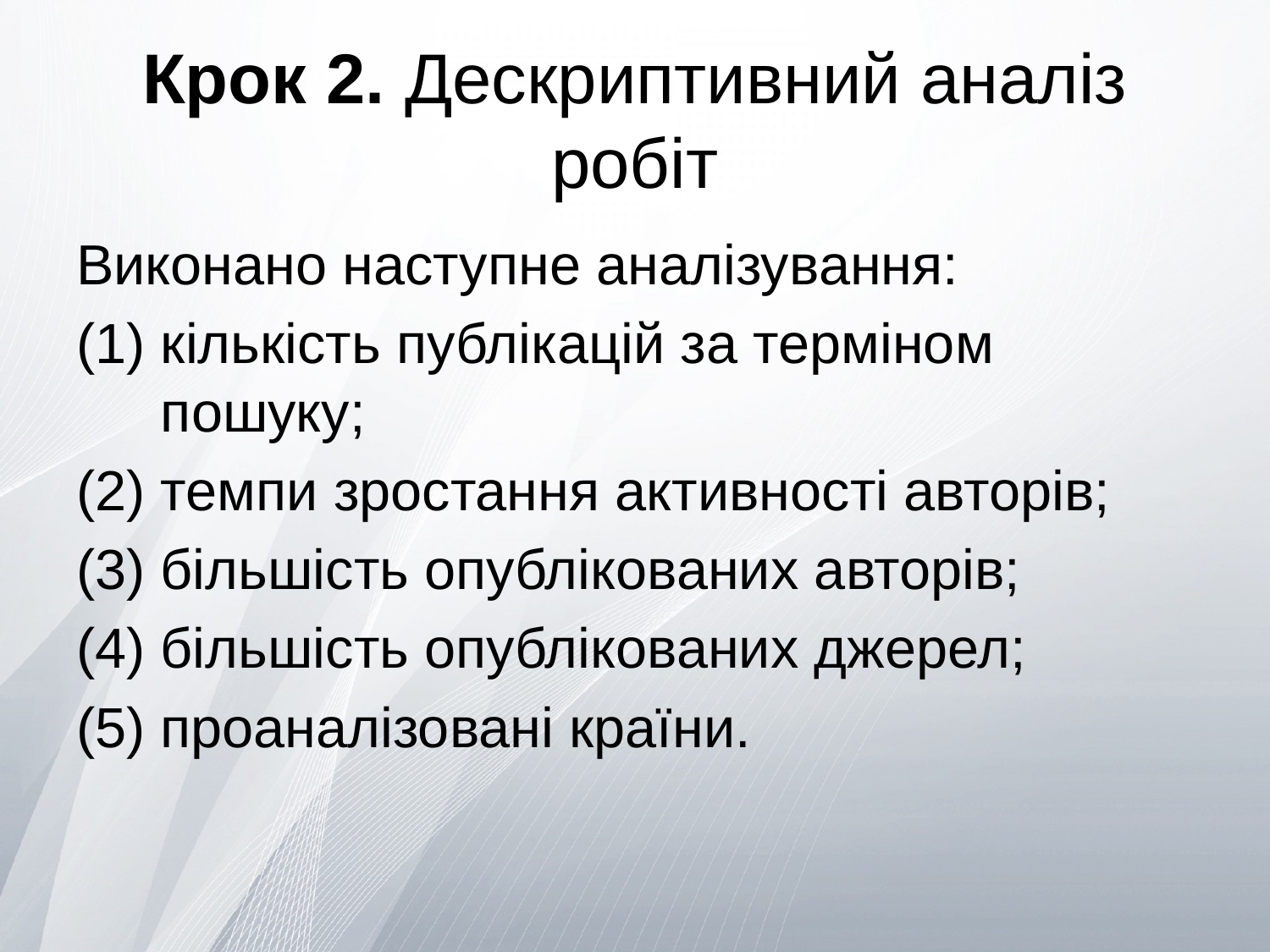

# Крок 2. Дескриптивний аналіз робіт
Виконано наступне аналізування:
кількість публікацій за терміном пошуку;
(2) темпи зростання активності авторів;
(3) більшість опублікованих авторів;
(4) більшість опублікованих джерел;
(5) проаналізовані країни.